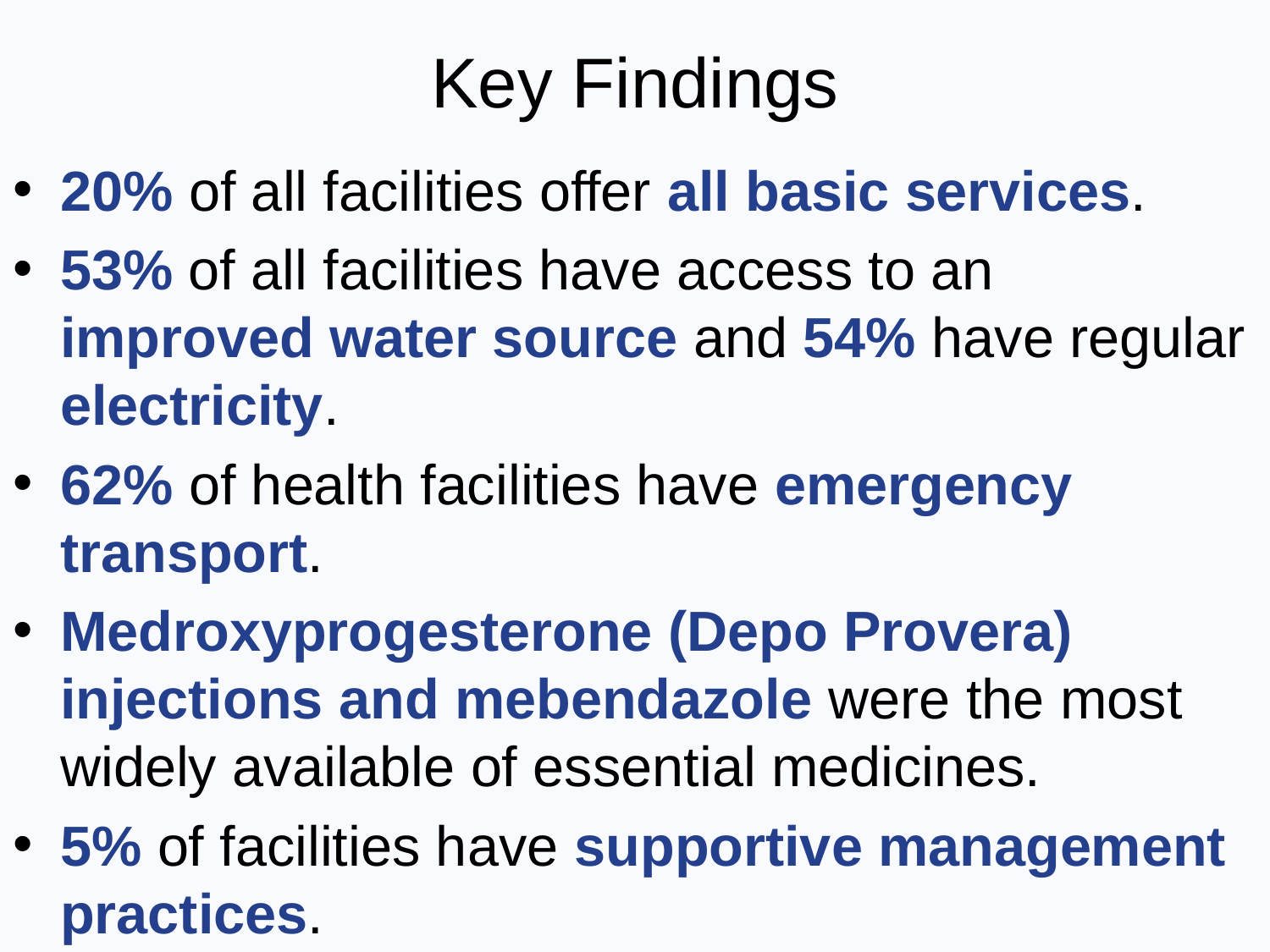

# Key Findings
20% of all facilities offer all basic services.
53% of all facilities have access to an improved water source and 54% have regular electricity.
62% of health facilities have emergency transport.
Medroxyprogesterone (Depo Provera) injections and mebendazole were the most widely available of essential medicines.
5% of facilities have supportive management practices.